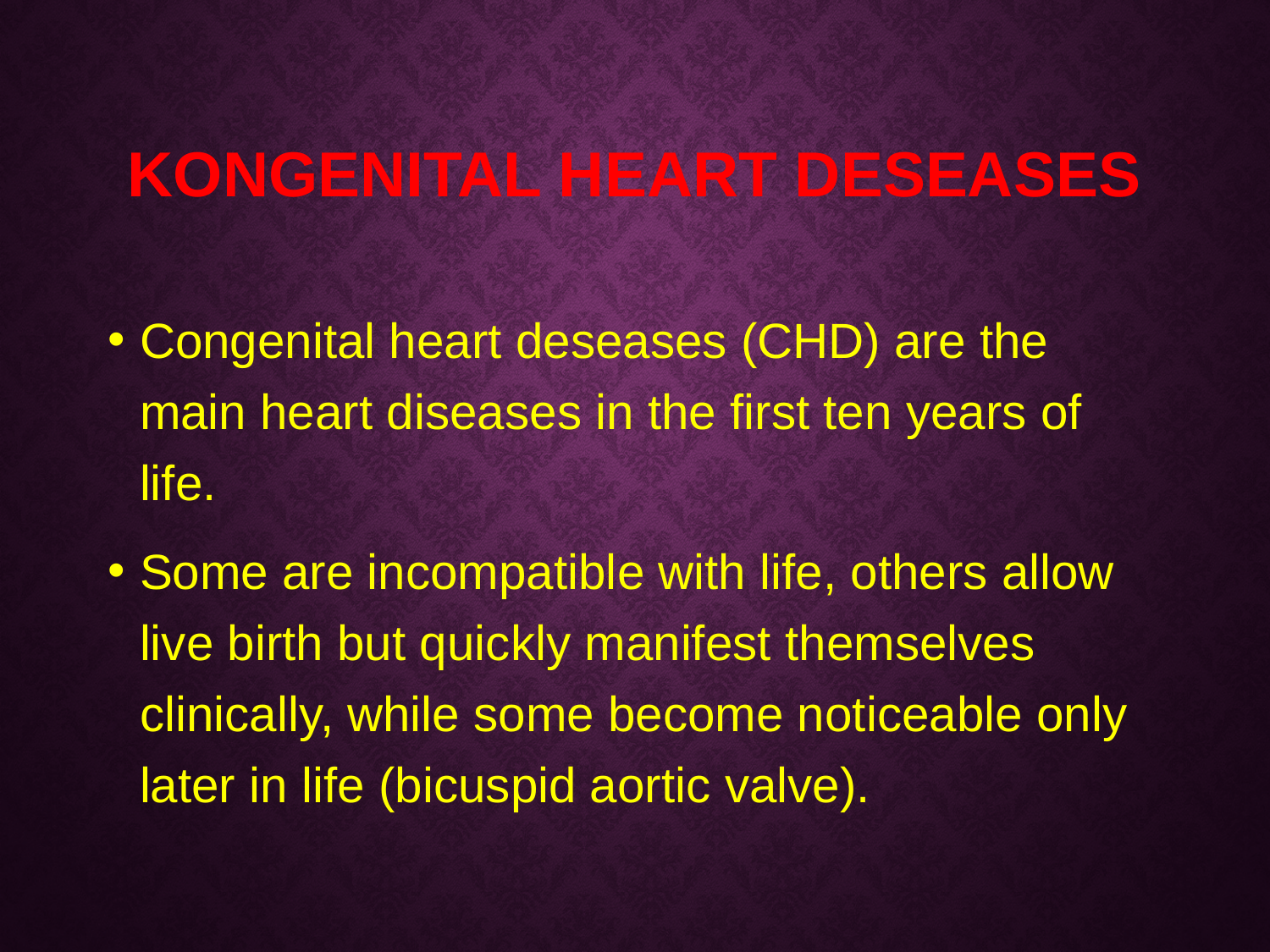

# KONGENITAL HEART DESEASES
Congenital heart deseases (CHD) are the main heart diseases in the first ten years of life.
Some are incompatible with life, others allow live birth but quickly manifest themselves clinically, while some become noticeable only later in life (bicuspid aortic valve).